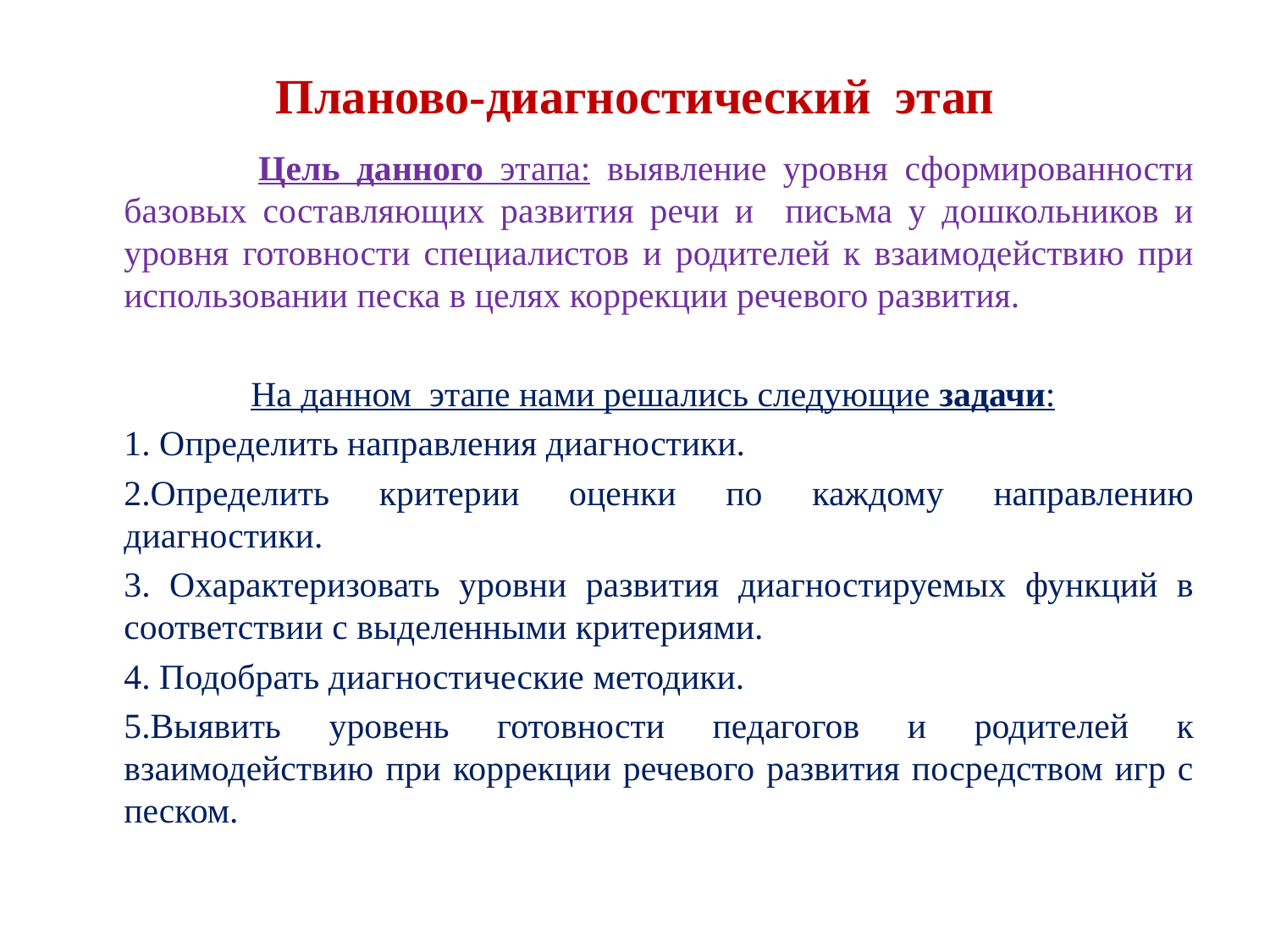

# Планово-диагностический  этап
 		Цель данного этапа: выявление уровня сформированности базовых составляющих развития речи и  письма у дошкольников и уровня готовности специалистов и родителей к взаимодействию при использовании песка в целях коррекции речевого развития.

		На данном  этапе нами решались следующие задачи:
	1. Определить направления диагностики.
	2.Определить критерии оценки по каждому направлению диагностики.
	3. Охарактеризовать уровни развития диагностируемых функций в соответствии с выделенными критериями.
	4. Подобрать диагностические методики.
	5.Выявить уровень готовности педагогов и родителей к взаимодействию при коррекции речевого развития посредством игр с песком.